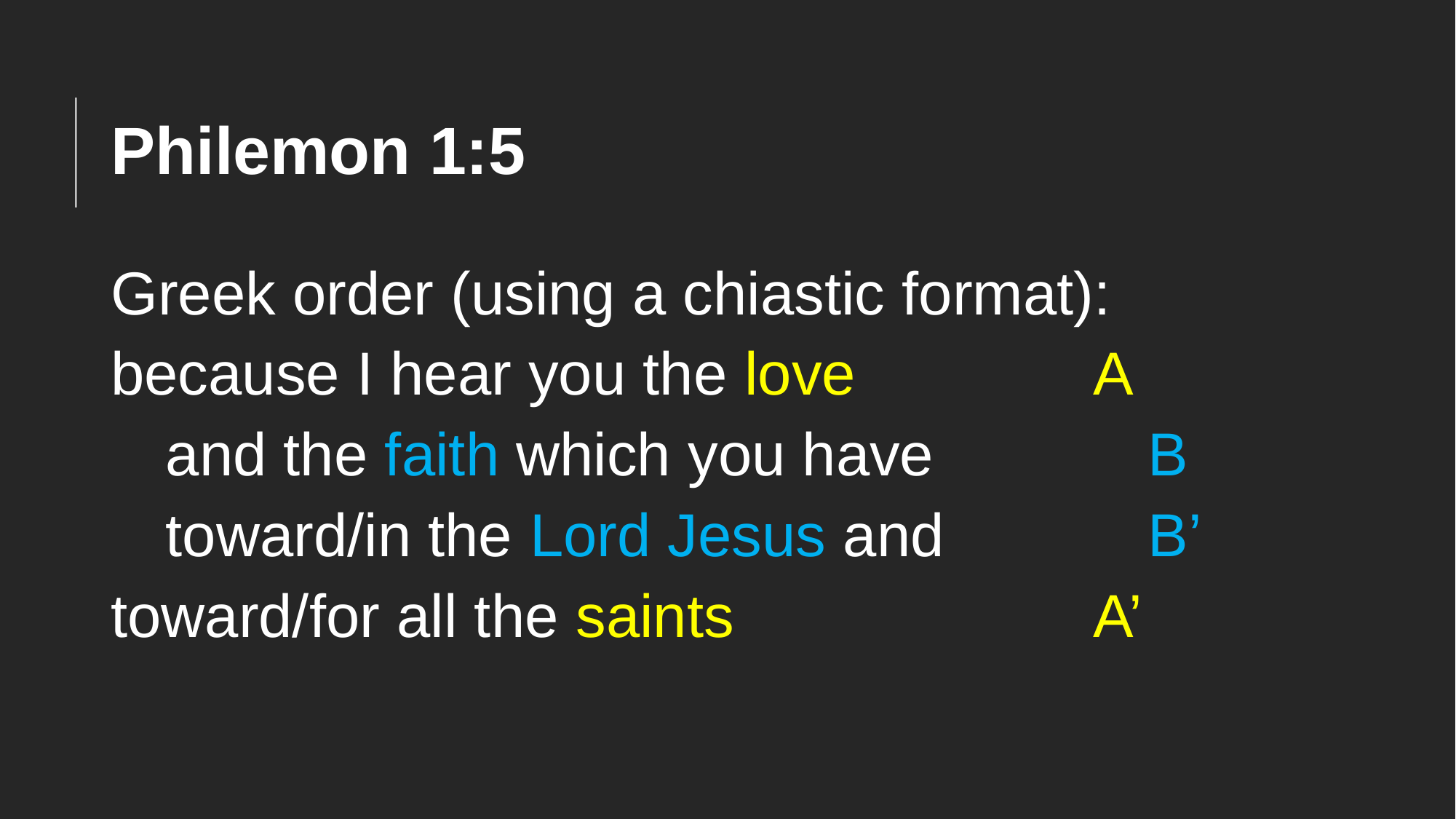

# Philemon 1:5
Greek order (using a chiastic format):
because I hear you the love			A
and the faith which you have		B
toward/in the Lord Jesus and		B’
toward/for all the saints				A’